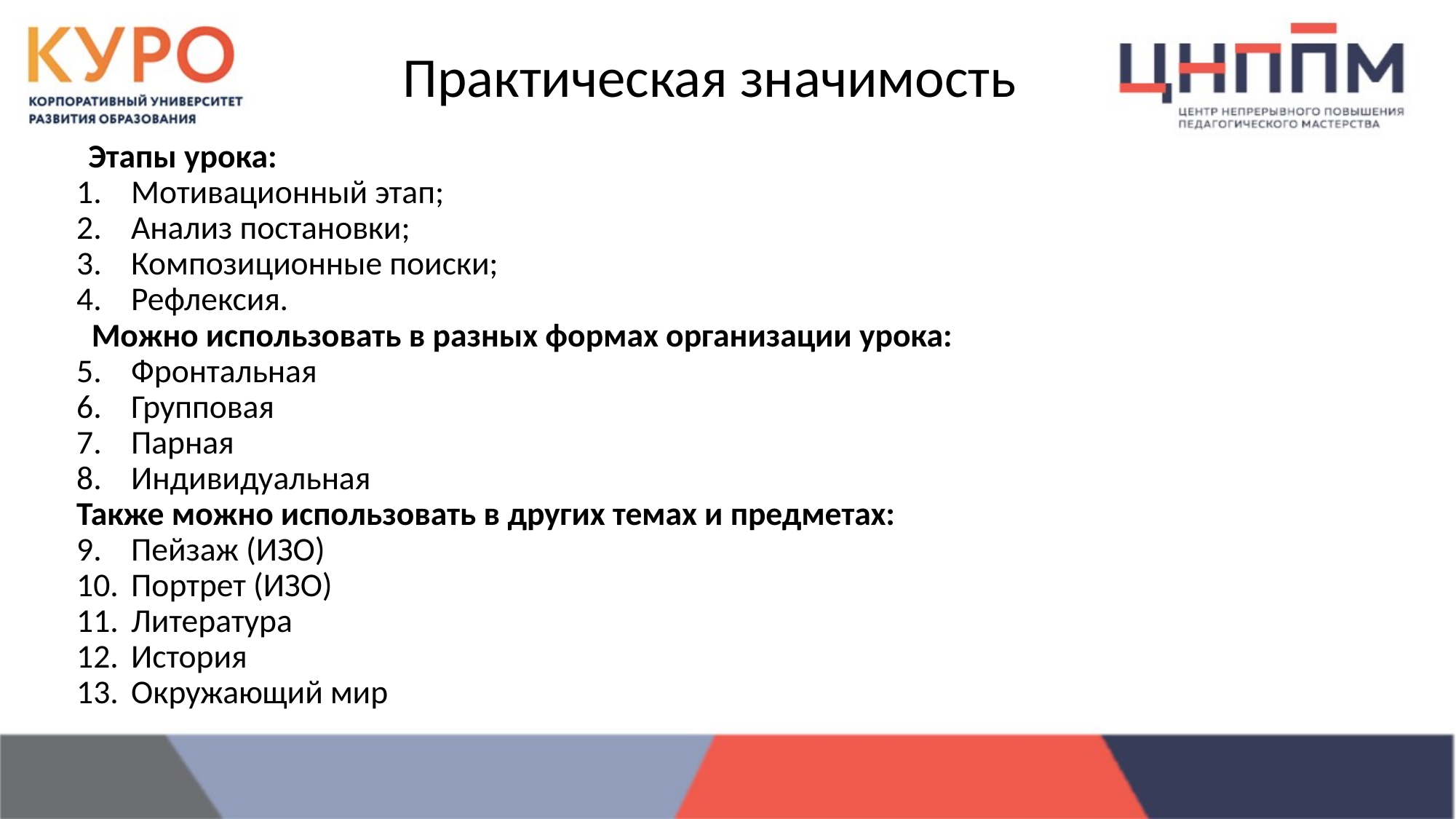

# Практическая значимость
Этапы урока:
Мотивационный этап;
Анализ постановки;
Композиционные поиски;
Рефлексия.
  Можно использовать в разных формах организации урока:
Фронтальная
Групповая
Парная
Индивидуальная
Также можно использовать в других темах и предметах:
Пейзаж (ИЗО)
Портрет (ИЗО)
Литература
История
Окружающий мир